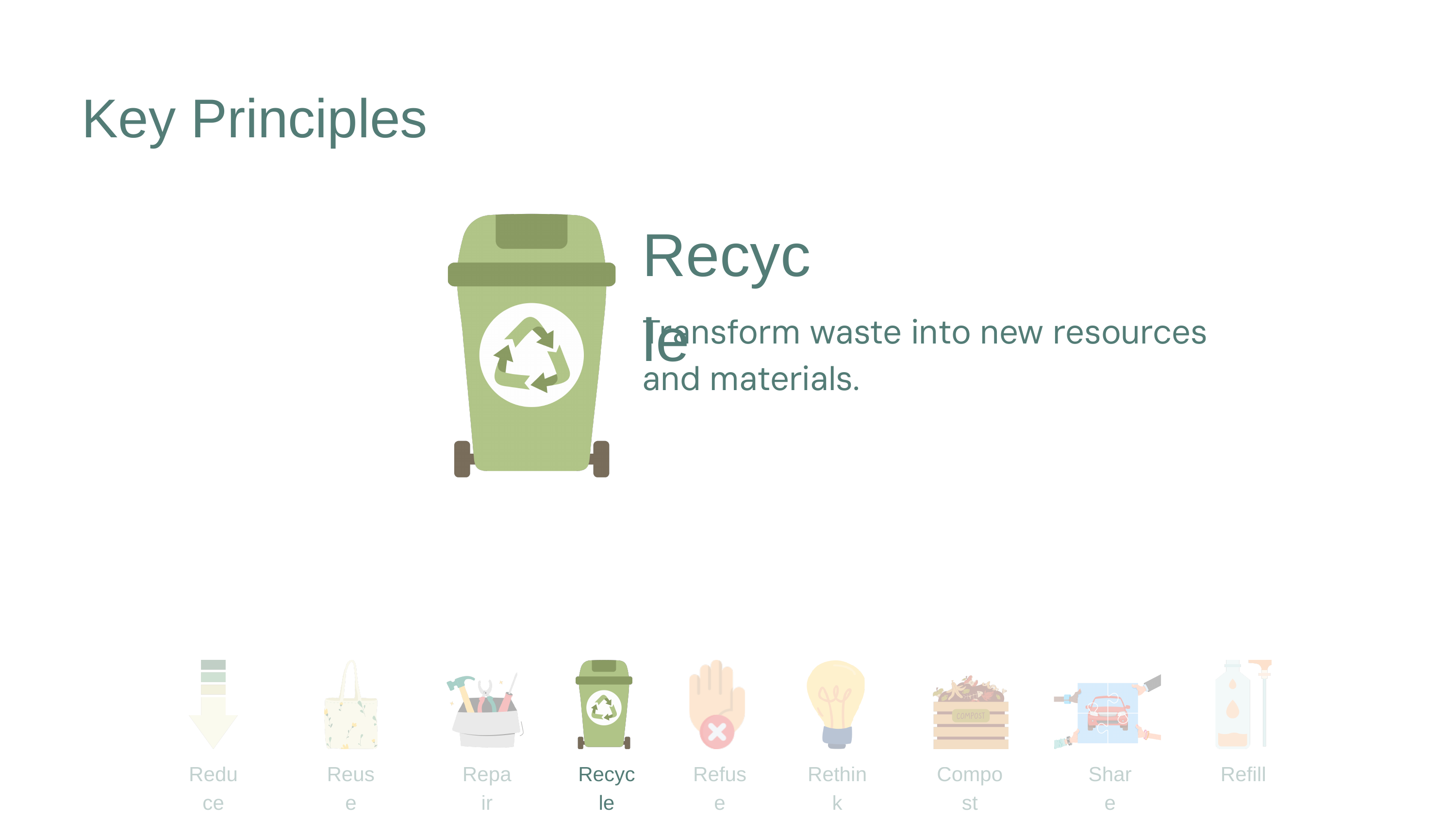

Key Principles
Recycle

Transform waste into new resources and materials.

Reduce
Reuse
Repair
Recycle
Refuse
Rethink
Compost
Share
Refill